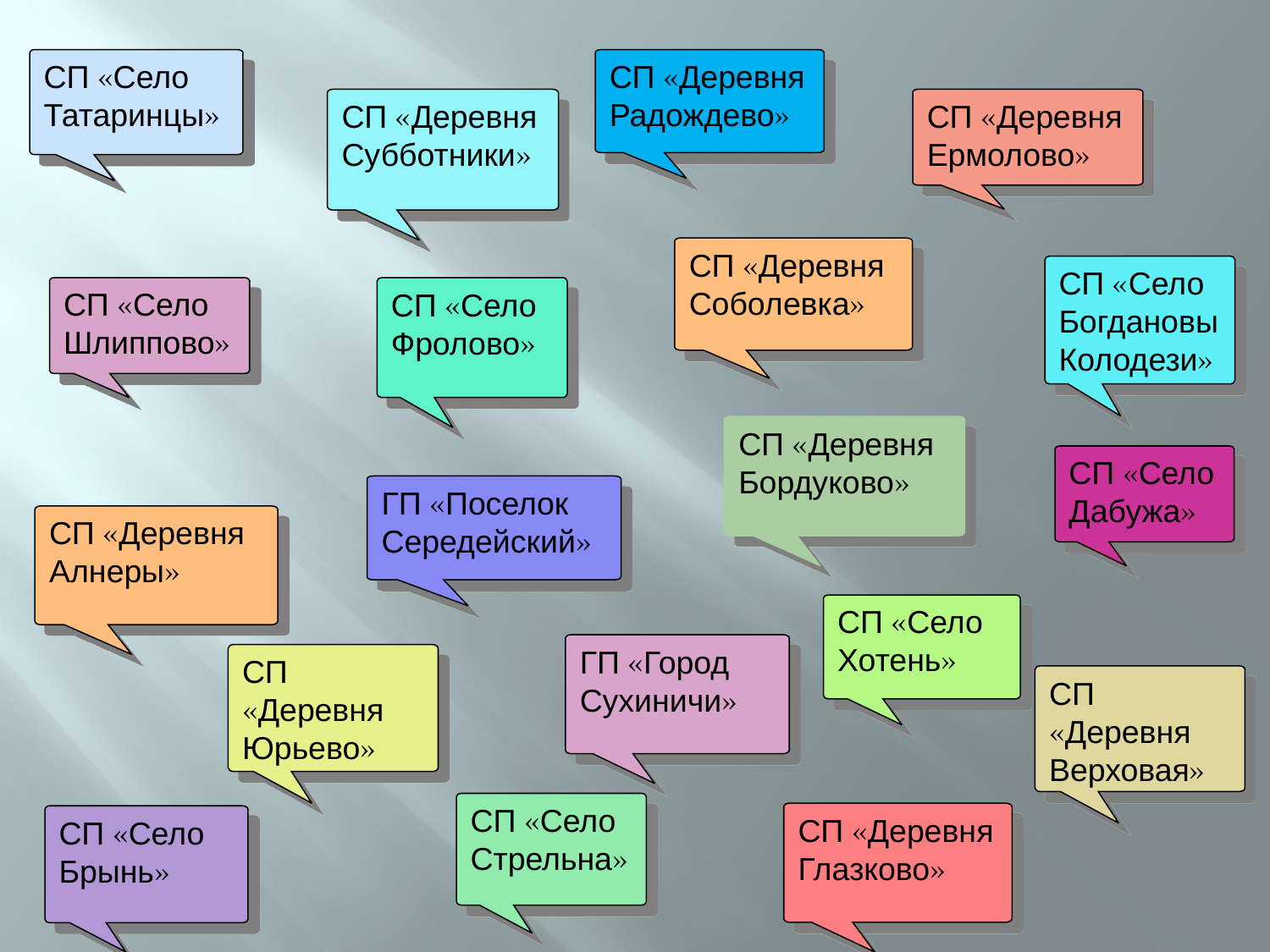

СП «Село Татаринцы»
СП «Деревня Радождево»
СП «Деревня Субботники»
СП «Деревня Ермолово»
СП «Деревня Соболевка»
СП «Село Богдановы Колодези»
СП «Село Шлиппово»
СП «Село Фролово»
СП «Деревня Бордуково»
СП «Село Дабужа»
ГП «Поселок Середейский»
СП «Деревня Алнеры»

СП «Село Хотень»
ГП «Город Сухиничи»

СП «Деревня Юрьево»
СП «Деревня Верховая»
СП «Село Стрельна»
СП «Деревня Глазково»
СП «Село Брынь»